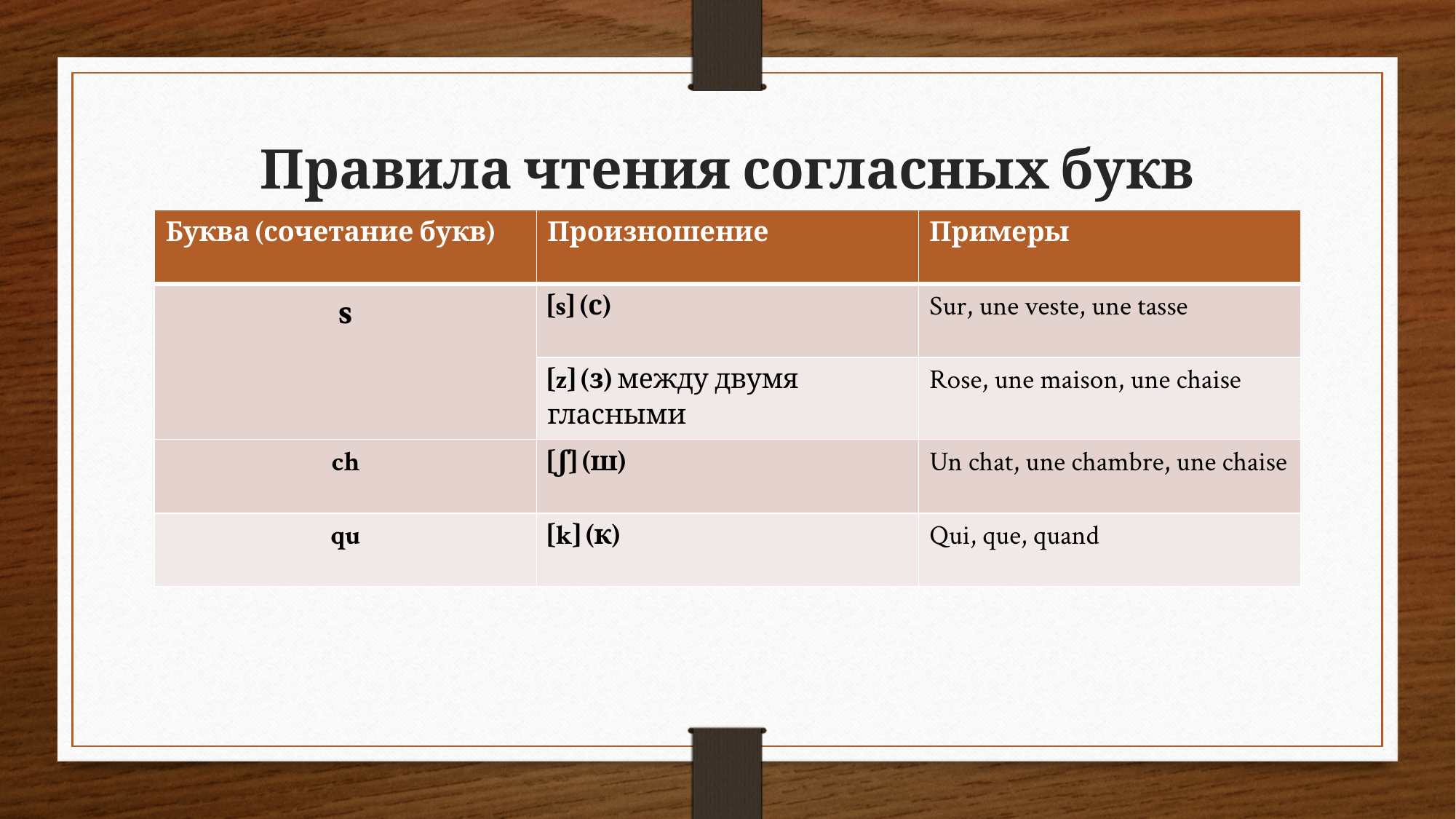

# Правила чтения согласных букв
| Буква (сочетание букв) | Произношение | Примеры |
| --- | --- | --- |
| s | [s] (с) | Sur, une veste, une tasse |
|  | [z] (з) между двумя гласными | Rose, une maison, une chaise |
| ch | [ʃ] (ш) | Un chat, une chambre, une chaise |
| qu | [k] (к) | Qui, que, quand |